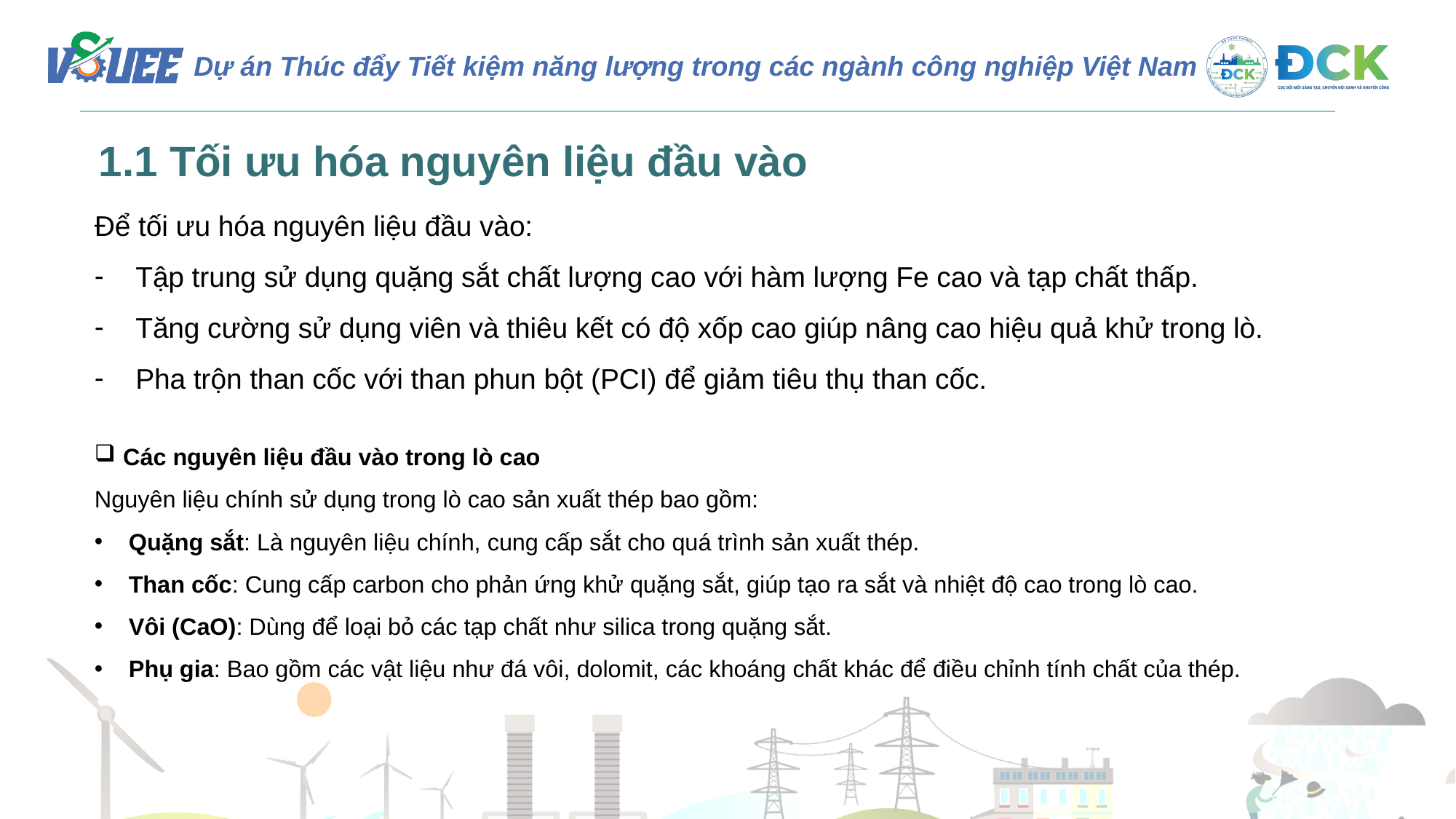

1.1 Tối ưu hóa nguyên liệu đầu vào

Để tối ưu hóa nguyên liệu đầu vào:
Tập trung sử dụng quặng sắt chất lượng cao với hàm lượng Fe cao và tạp chất thấp.
Tăng cường sử dụng viên và thiêu kết có độ xốp cao giúp nâng cao hiệu quả khử trong lò.
Pha trộn than cốc với than phun bột (PCI) để giảm tiêu thụ than cốc.

Các nguyên liệu đầu vào trong lò cao
Nguyên liệu chính sử dụng trong lò cao sản xuất thép bao gồm:
Quặng sắt: Là nguyên liệu chính, cung cấp sắt cho quá trình sản xuất thép.
Than cốc: Cung cấp carbon cho phản ứng khử quặng sắt, giúp tạo ra sắt và nhiệt độ cao trong lò cao.
Vôi (CaO): Dùng để loại bỏ các tạp chất như silica trong quặng sắt.
Phụ gia: Bao gồm các vật liệu như đá vôi, dolomit, các khoáng chất khác để điều chỉnh tính chất của thép.